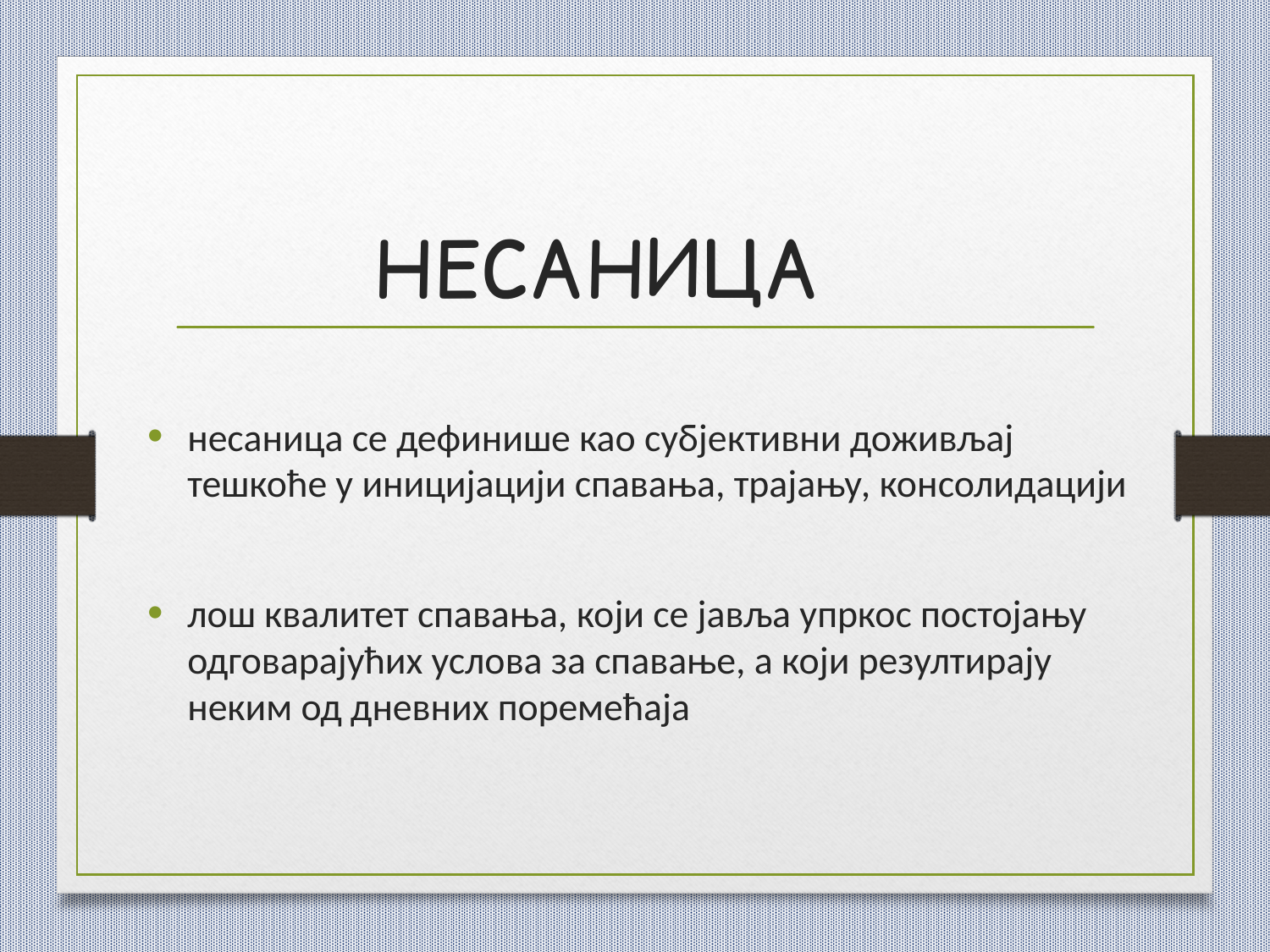

# НЕСАНИЦА
несаница се дефинише као субјективни доживљај тешкоће у иницијацији спавања, трајању, консолидацији

лош квалитет спавања, који се јавља упркос постојању одговарајућих услова за спавање, а који резултирају неким од дневних поремећаја